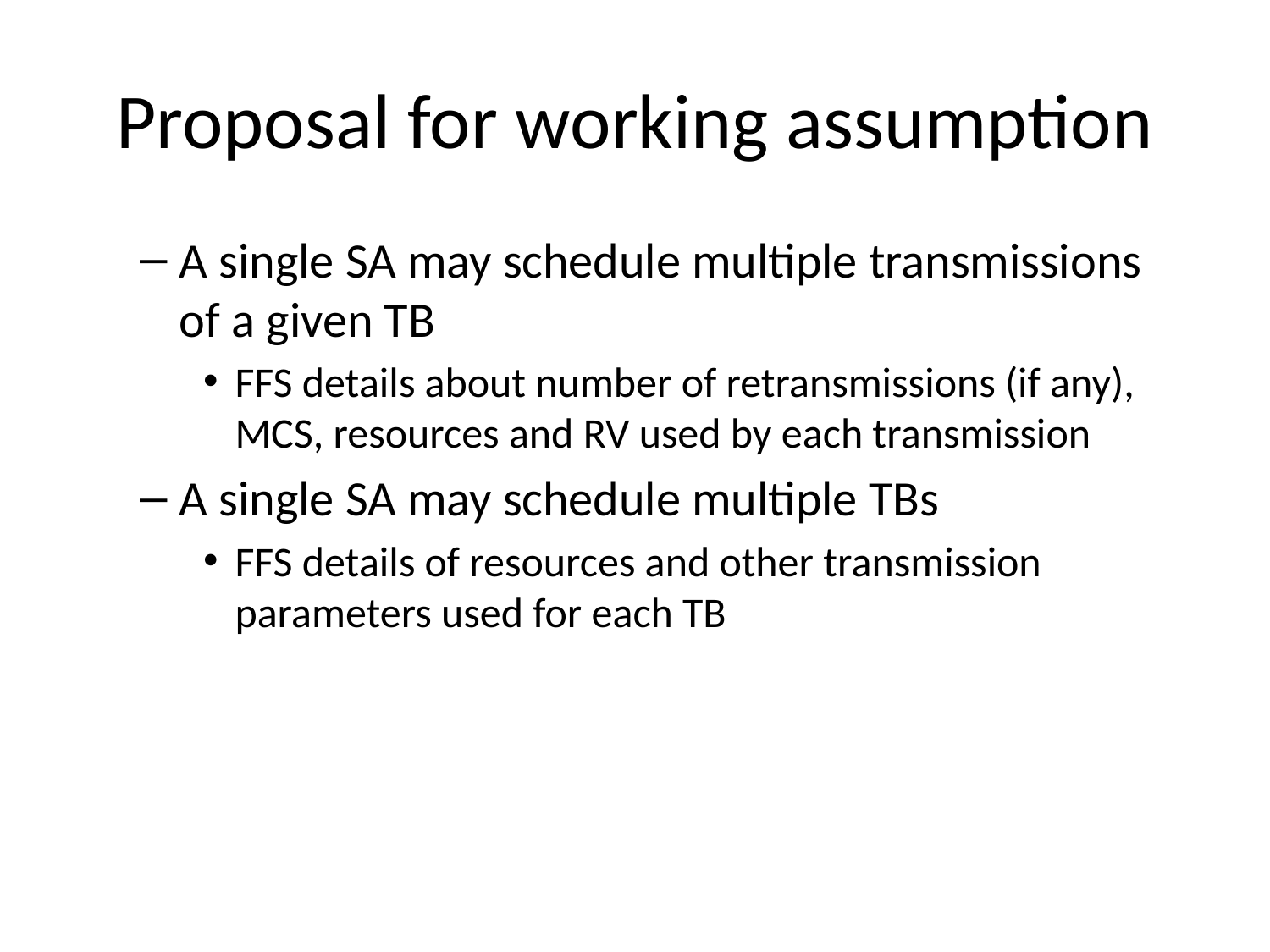

# Proposal for working assumption
A single SA may schedule multiple transmissions of a given TB
FFS details about number of retransmissions (if any), MCS, resources and RV used by each transmission
A single SA may schedule multiple TBs
FFS details of resources and other transmission parameters used for each TB